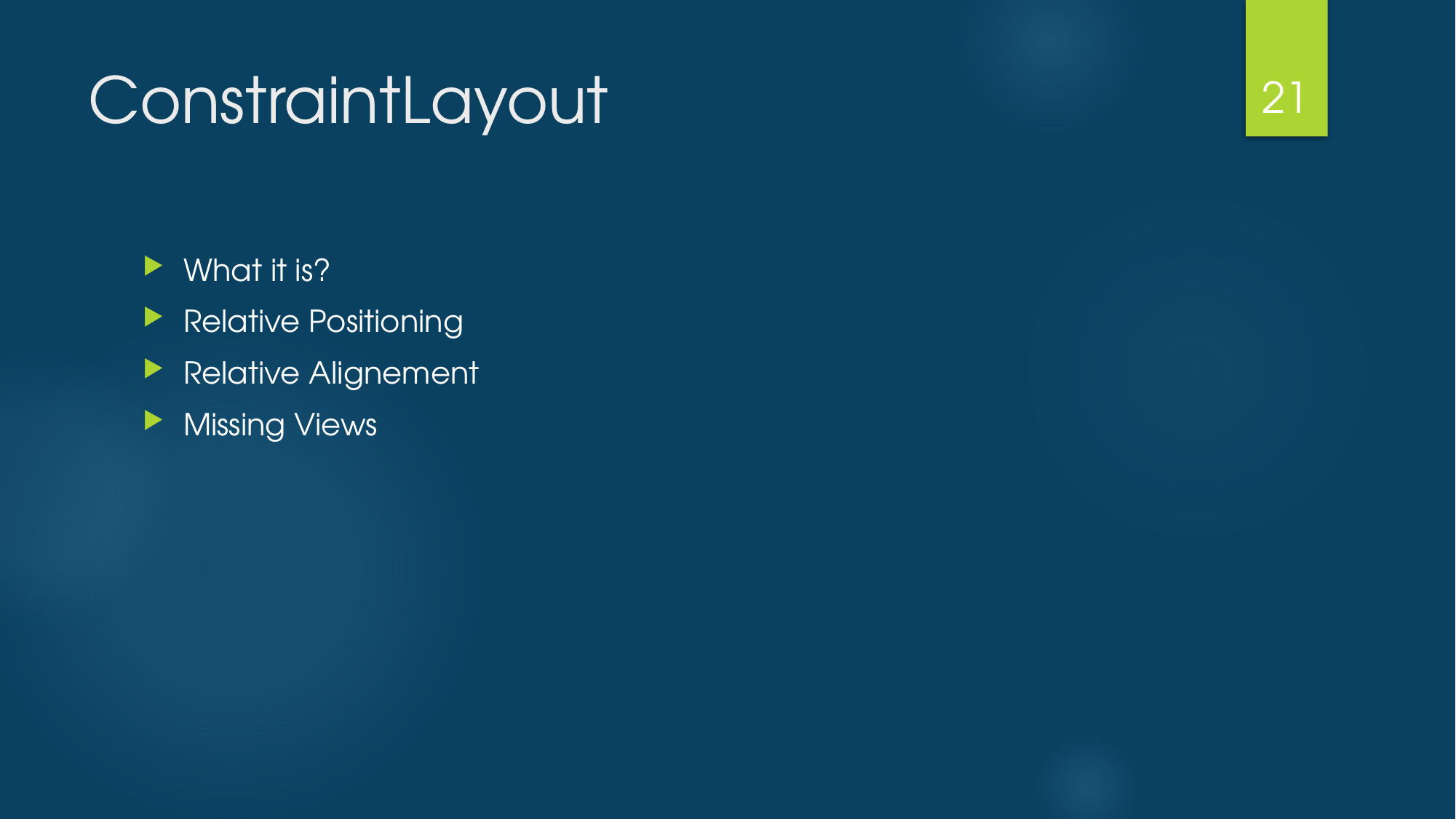

21
# ConstraintLayout
What it is?
Relative Positioning
Relative Alignement
Missing Views